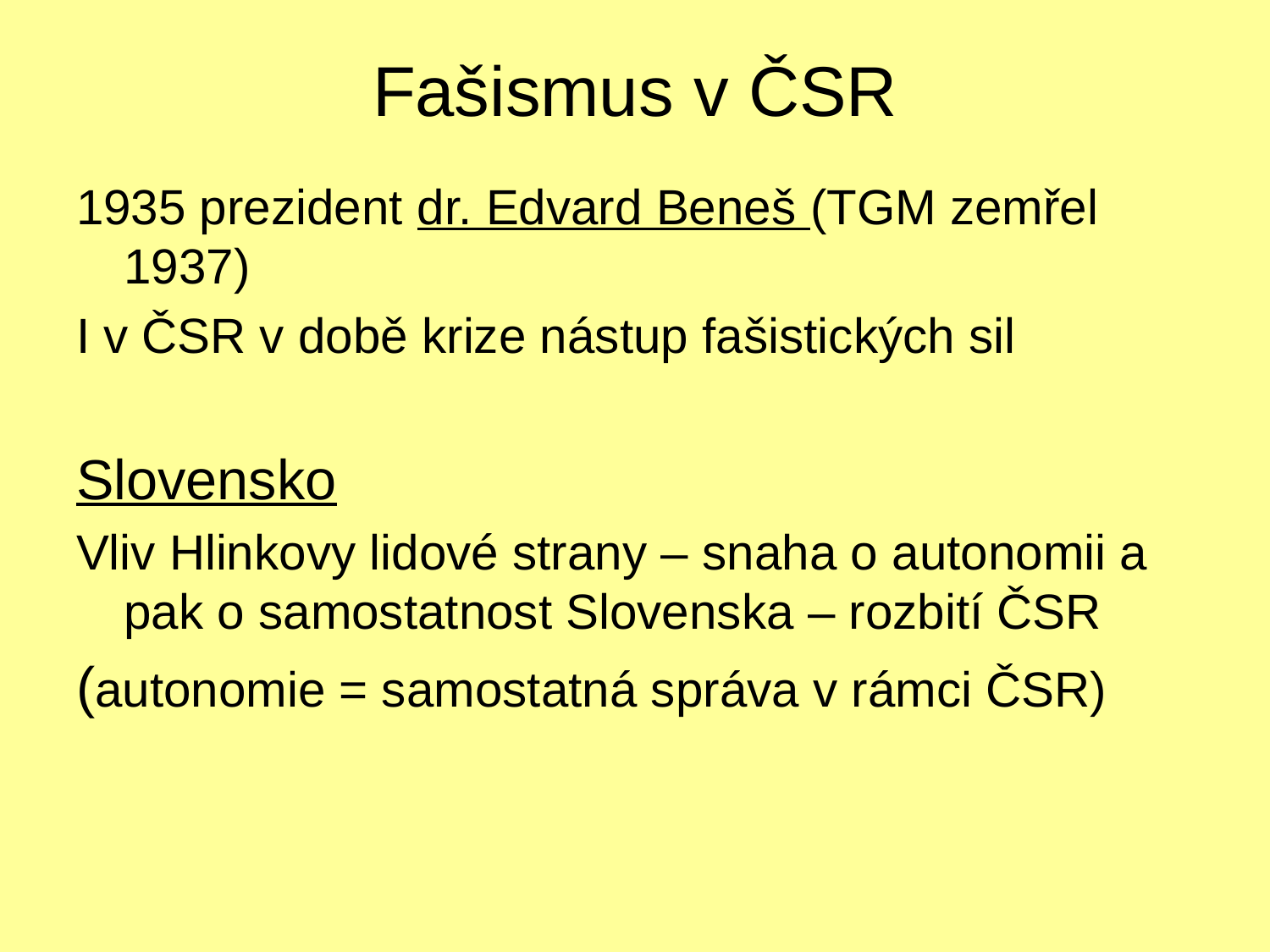

# Fašismus v ČSR
1935 prezident dr. Edvard Beneš (TGM zemřel 1937)
I v ČSR v době krize nástup fašistických sil

Slovensko
Vliv Hlinkovy lidové strany – snaha o autonomii a pak o samostatnost Slovenska – rozbití ČSR
(autonomie = samostatná správa v rámci ČSR)